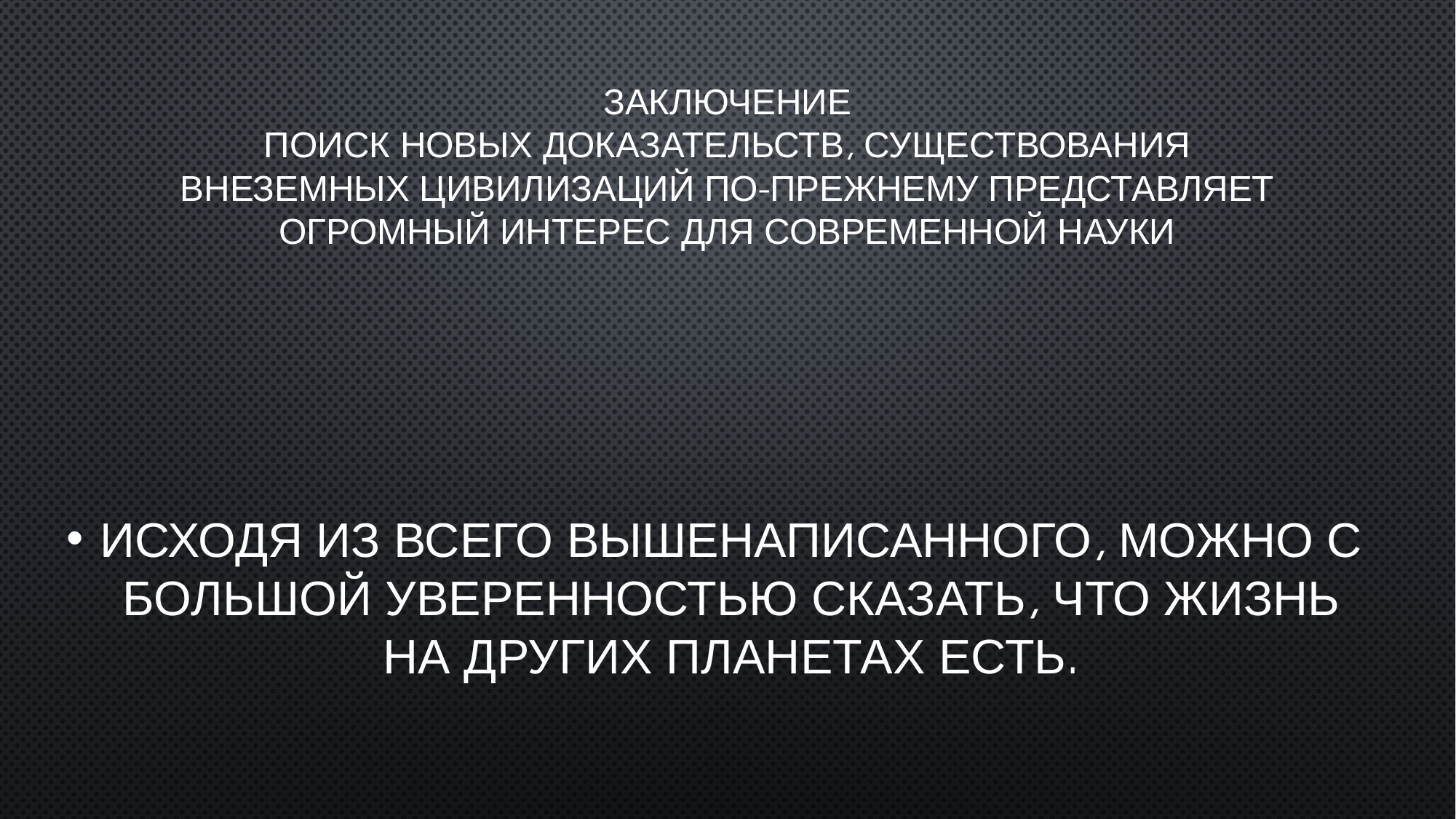

# Заключение Поиск новых доказательств, существования внеземных цивилизаций по-прежнему представляет огромный интерес для современной науки
исходя из всего вышенаписанного, можно с большой уверенностью сказать, что жизнь на других планетах есть.